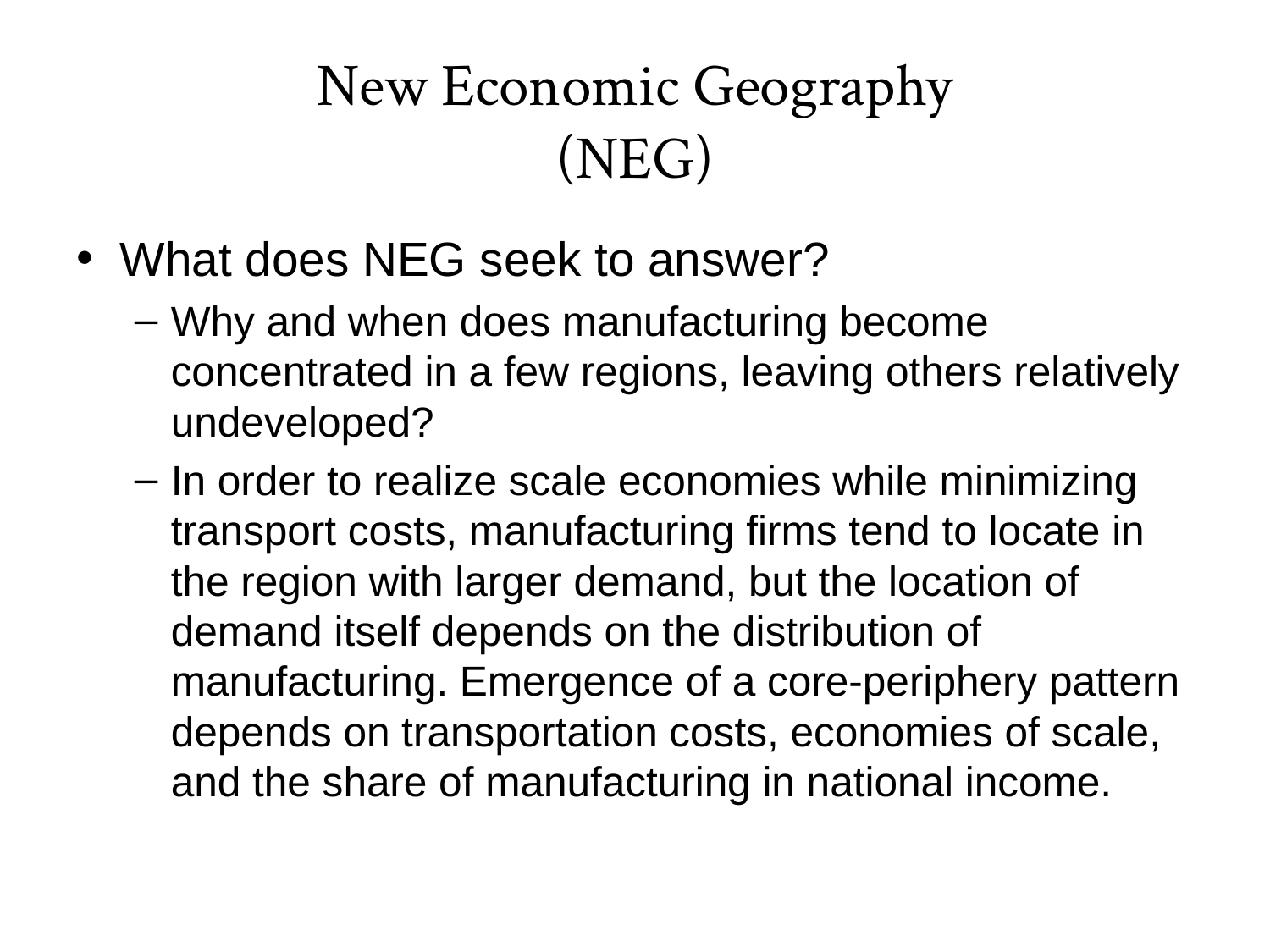

# New Economic Geography (NEG)
What does NEG seek to answer?
Why and when does manufacturing become concentrated in a few regions, leaving others relatively undeveloped?
In order to realize scale economies while minimizing transport costs, manufacturing firms tend to locate in the region with larger demand, but the location of demand itself depends on the distribution of manufacturing. Emergence of a core-periphery pattern depends on transportation costs, economies of scale, and the share of manufacturing in national income.